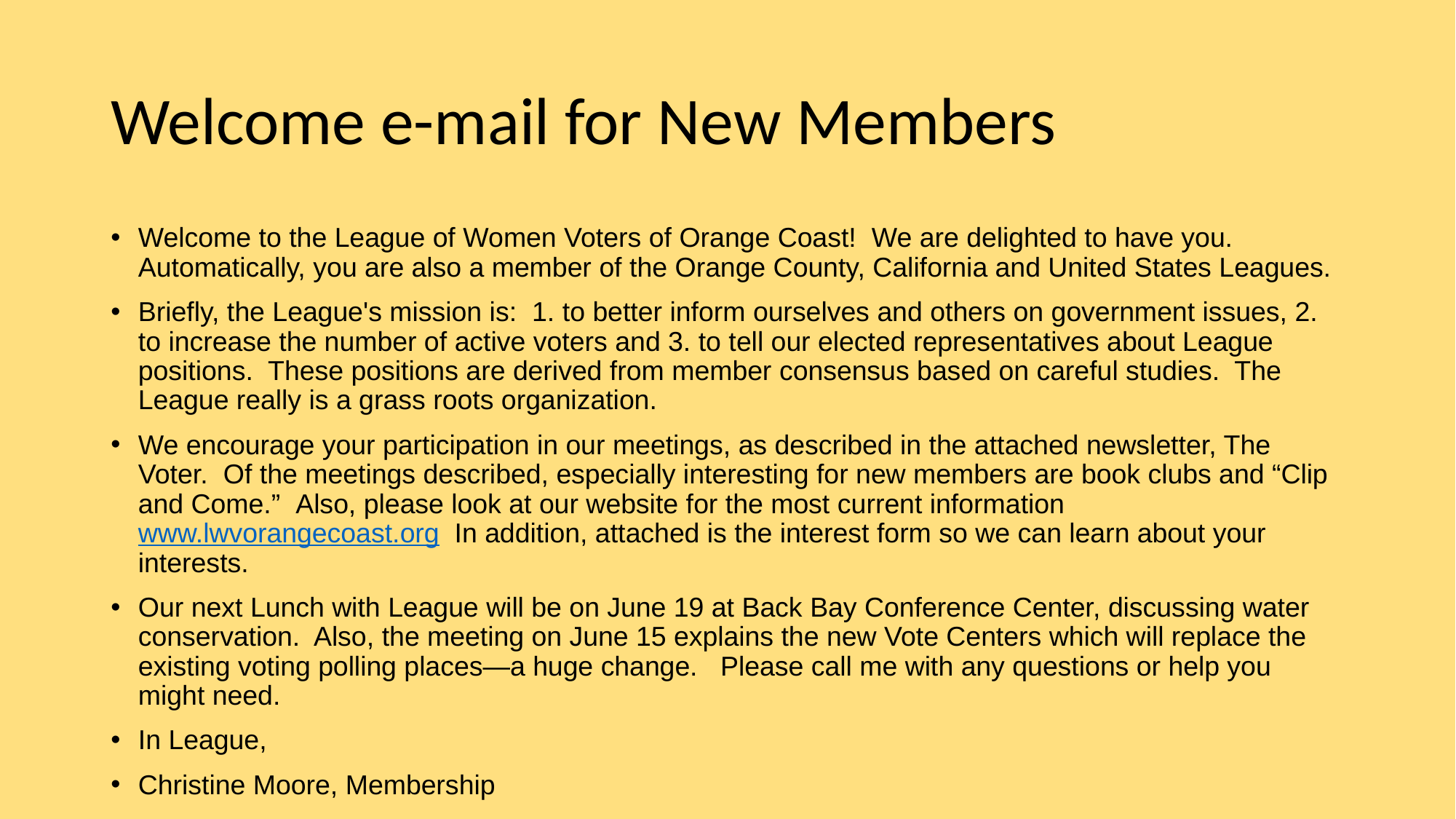

# Welcome e-mail for New Members
Welcome to the League of Women Voters of Orange Coast!  We are delighted to have you.  Automatically, you are also a member of the Orange County, California and United States Leagues.
Briefly, the League's mission is:  1. to better inform ourselves and others on government issues, 2. to increase the number of active voters and 3. to tell our elected representatives about League positions.  These positions are derived from member consensus based on careful studies.  The League really is a grass roots organization.
We encourage your participation in our meetings, as described in the attached newsletter, The Voter.  Of the meetings described, especially interesting for new members are book clubs and “Clip and Come.”  Also, please look at our website for the most current information  www.lwvorangecoast.org  In addition, attached is the interest form so we can learn about your interests.
Our next Lunch with League will be on June 19 at Back Bay Conference Center, discussing water conservation.  Also, the meeting on June 15 explains the new Vote Centers which will replace the existing voting polling places—a huge change.   Please call me with any questions or help you might need.
In League,
Christine Moore, Membership